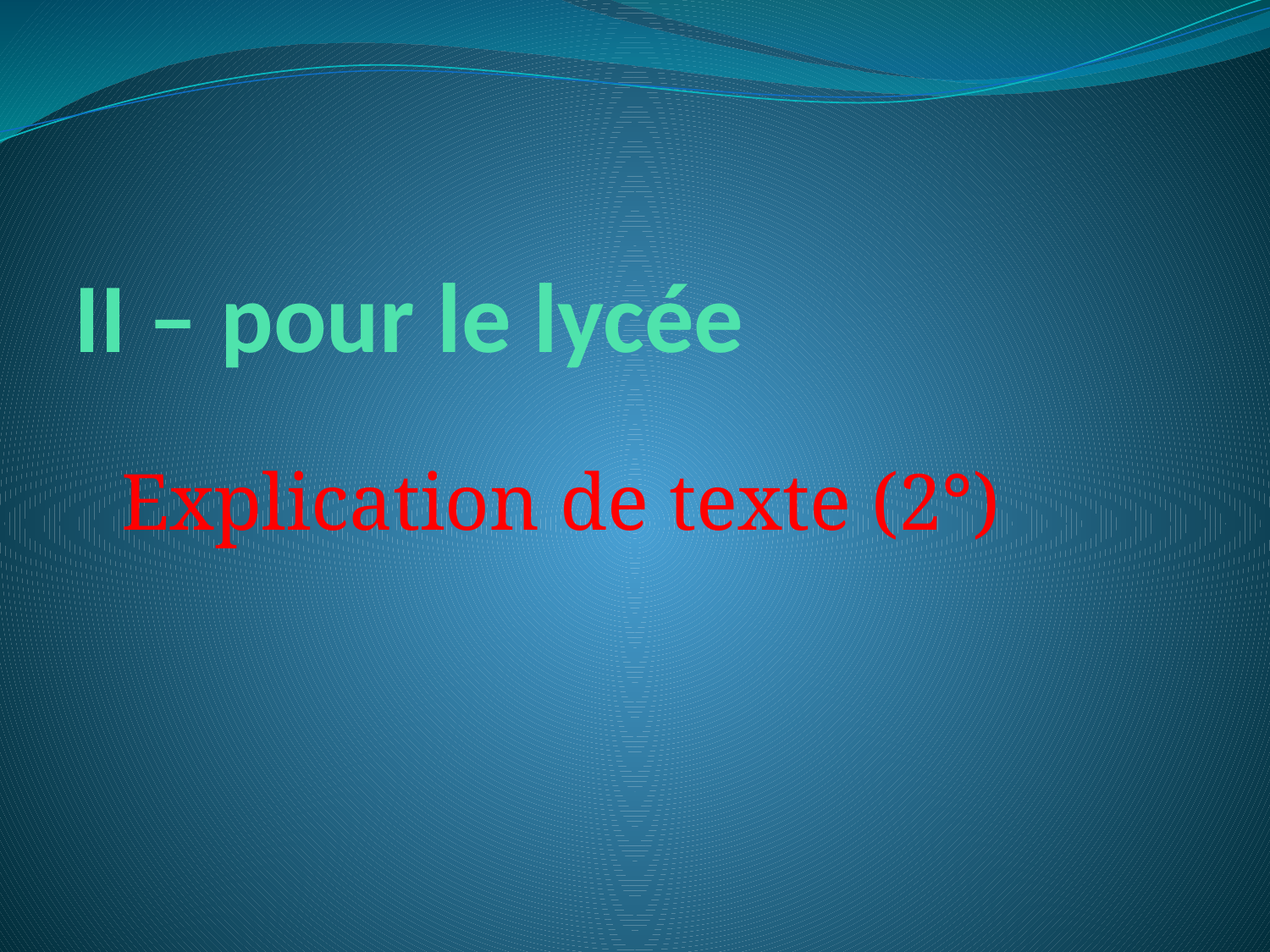

# II – pour le lycée
Explication de texte (2°)